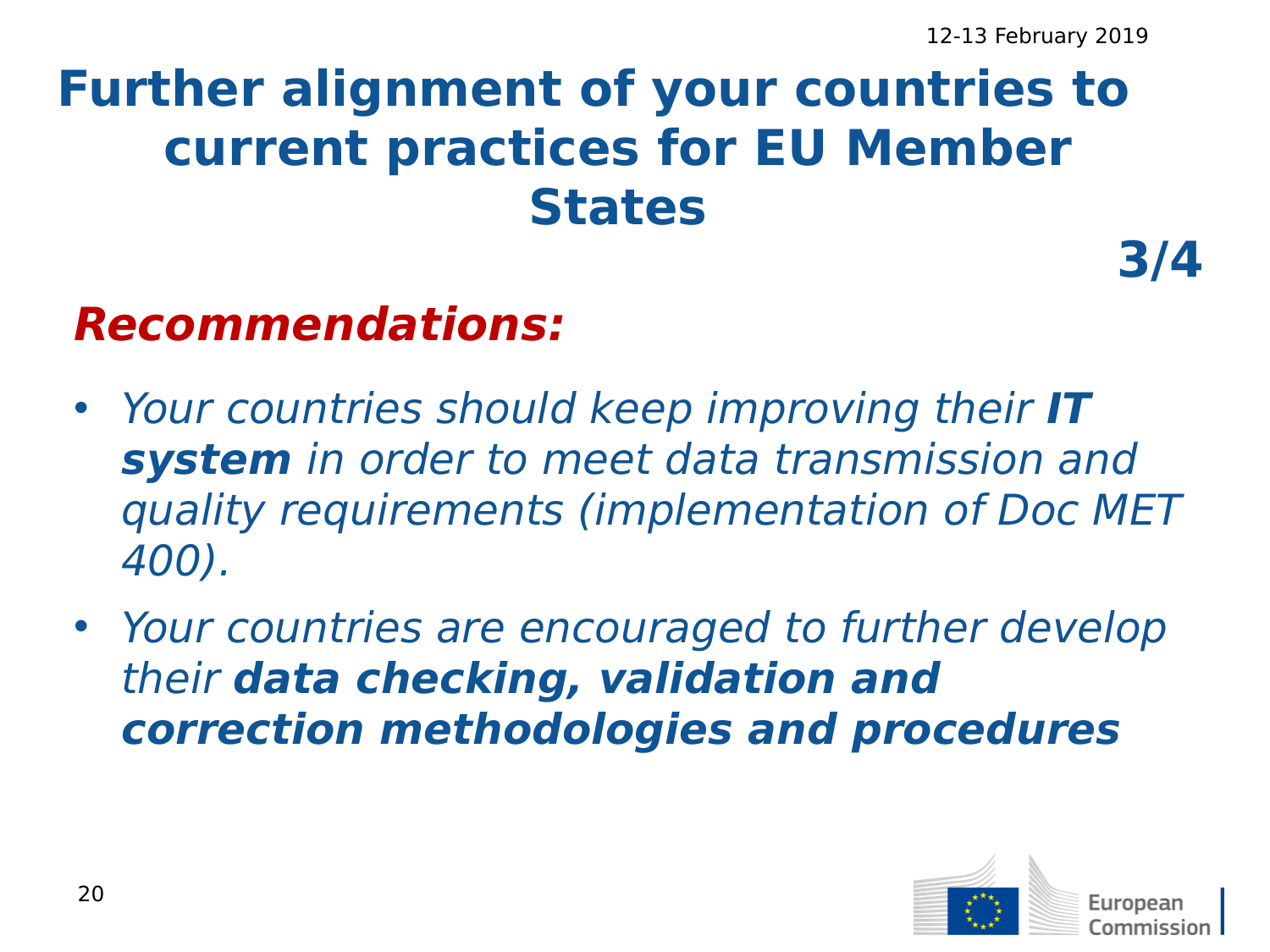

12-13 February 2019
# Further alignment of your countries to current practices for EU Member States
3/4
Recommendations:
Your countries should keep improving their IT system in order to meet data transmission and quality requirements (implementation of Doc MET 400).
Your countries are encouraged to further develop their data checking, validation and correction methodologies and procedures

20